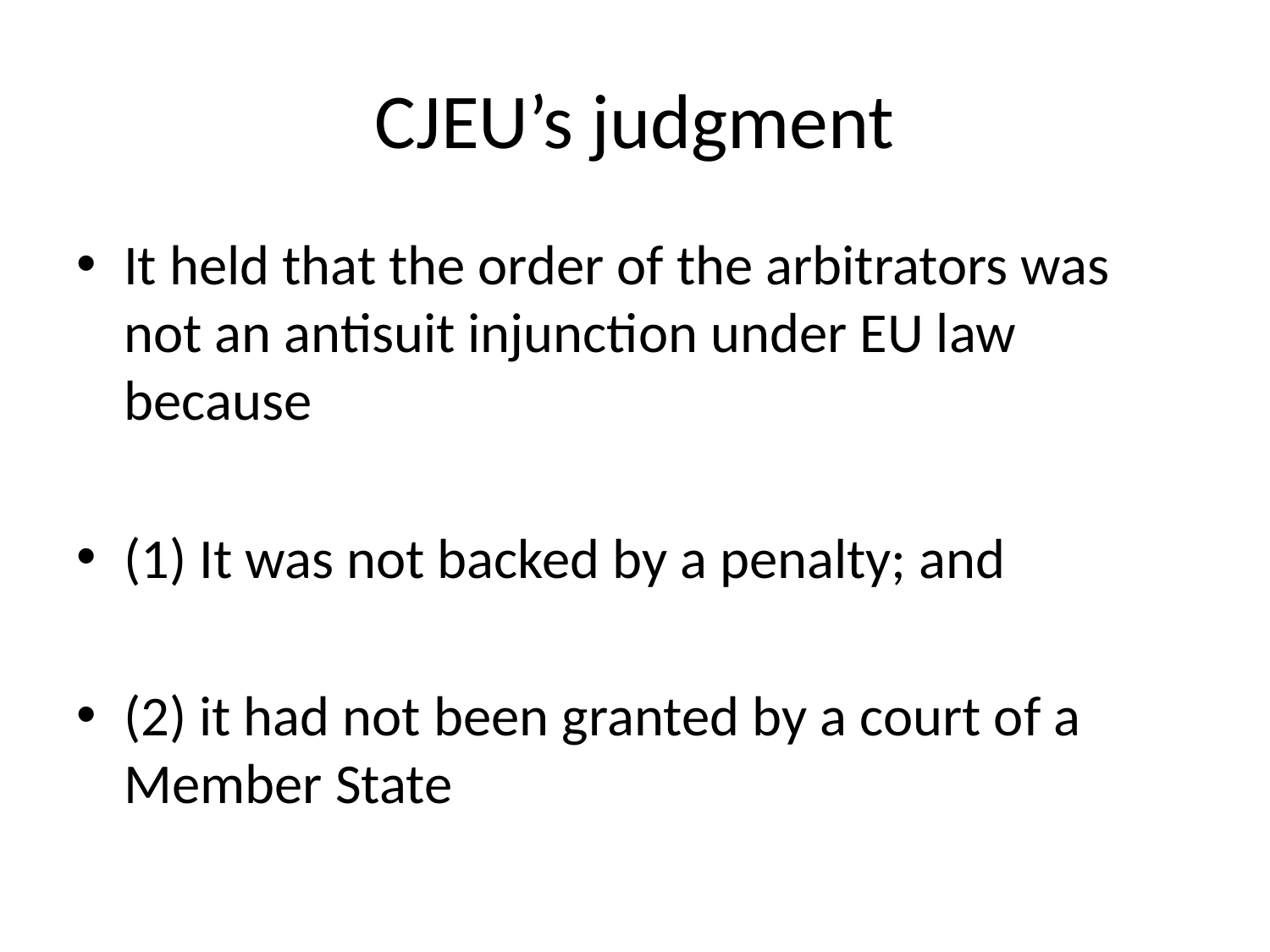

# CJEU’s judgment
It held that the order of the arbitrators was not an antisuit injunction under EU law because

(1) It was not backed by a penalty; and

(2) it had not been granted by a court of a Member State